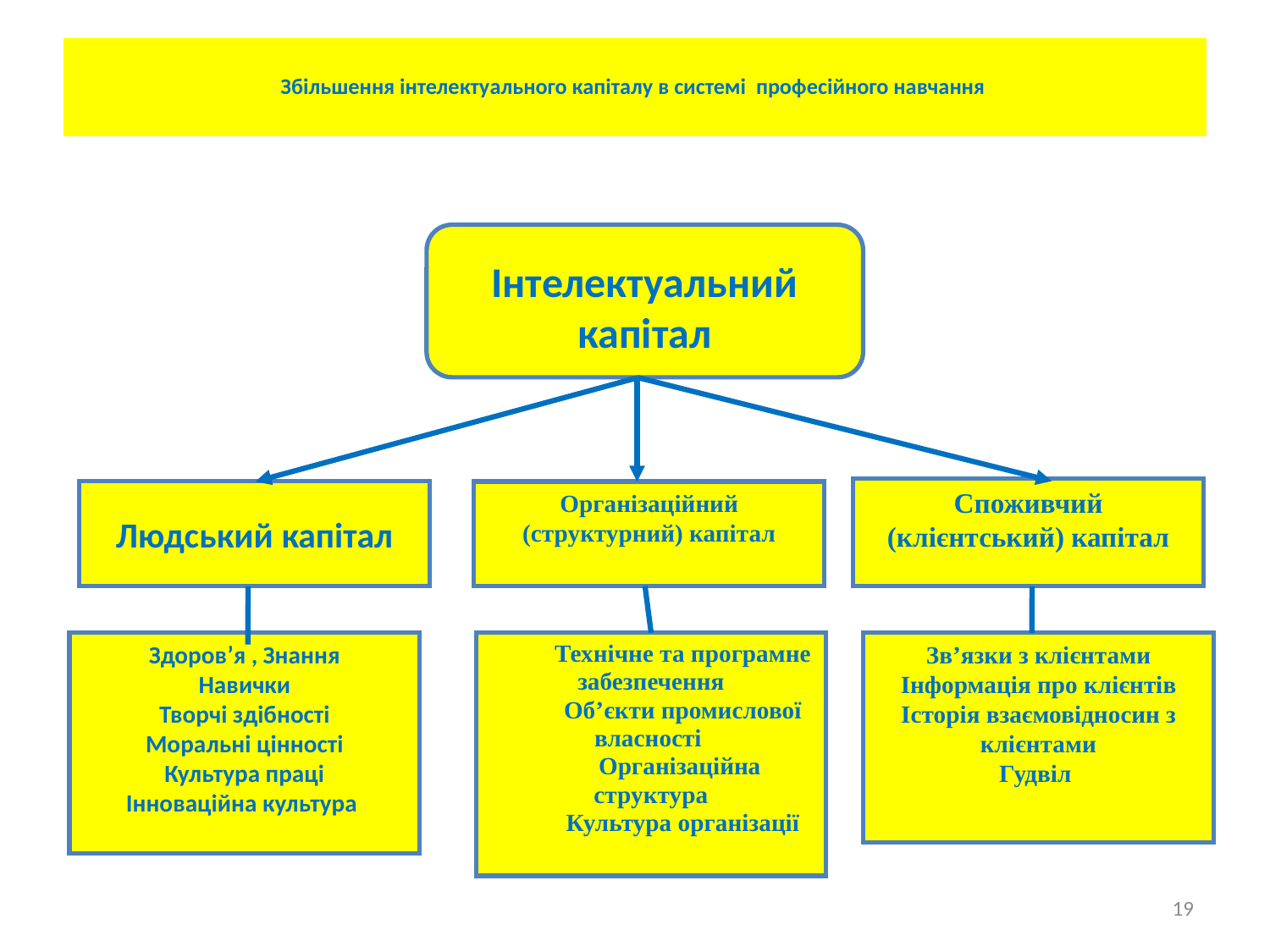

# Збільшення інтелектуального капіталу в системі  професійного навчання

Інтелектуальний капітал
Споживчий (клієнтський) капітал

Людський капітал
Організаційний (структурний) капітал
Технічне та програмне забезпечення
Об’єкти промислової власності
Організаційна  структура
Культура організації
Зв’язки з клієнтами
Інформація про клієнтів
Історія взаємовідносин з клієнтами
Гудвіл
Здоров’я , Знання
Навички
Творчі здібності
Моральні цінності
Культура праці
Інноваційна культура
19